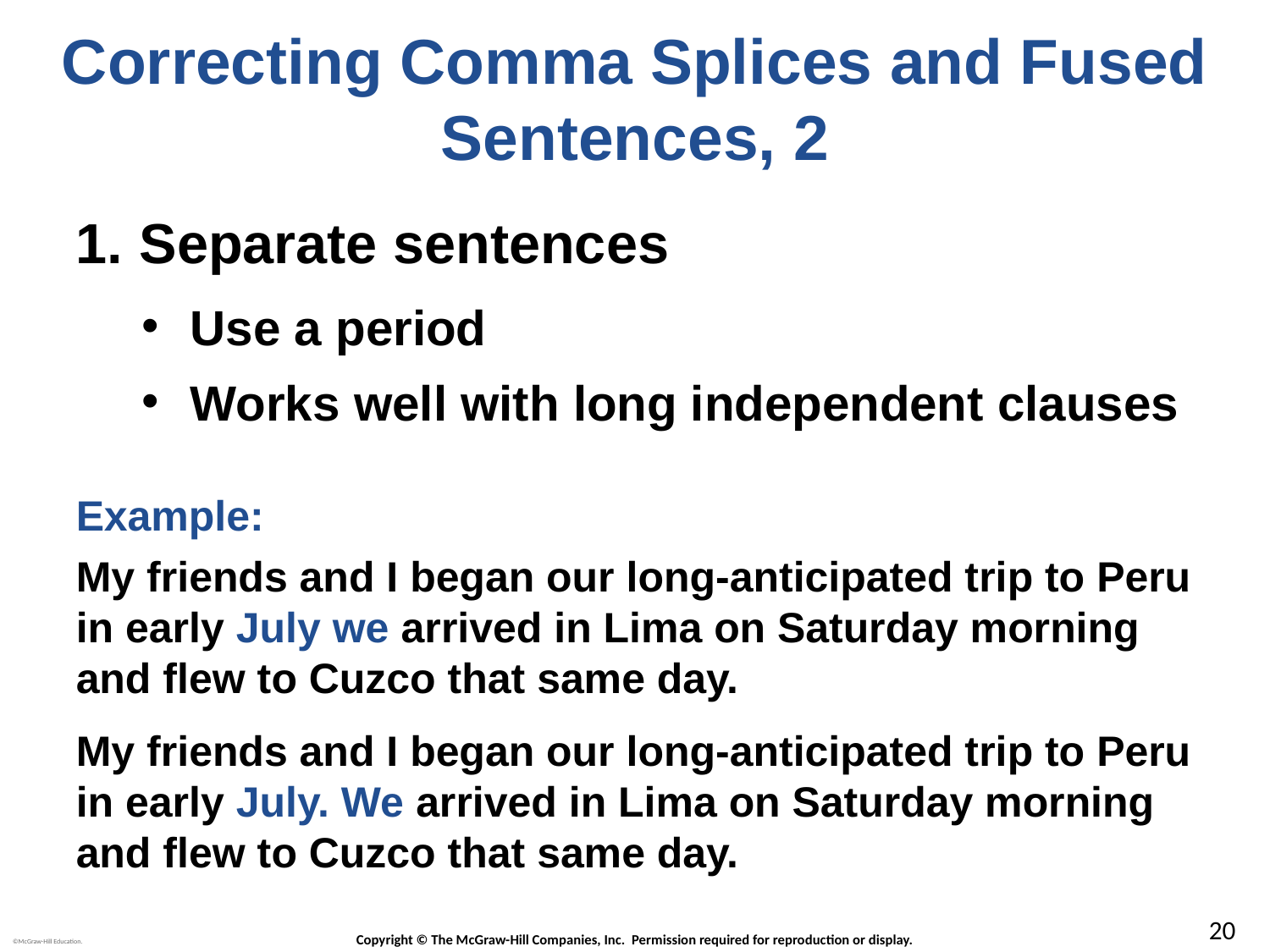

# Correcting Comma Splices and Fused Sentences, 2
Separate sentences
Use a period
Works well with long independent clauses
Example:
My friends and I began our long-anticipated trip to Peru in early July we arrived in Lima on Saturday morning and flew to Cuzco that same day.
My friends and I began our long-anticipated trip to Peru in early July. We arrived in Lima on Saturday morning and flew to Cuzco that same day.